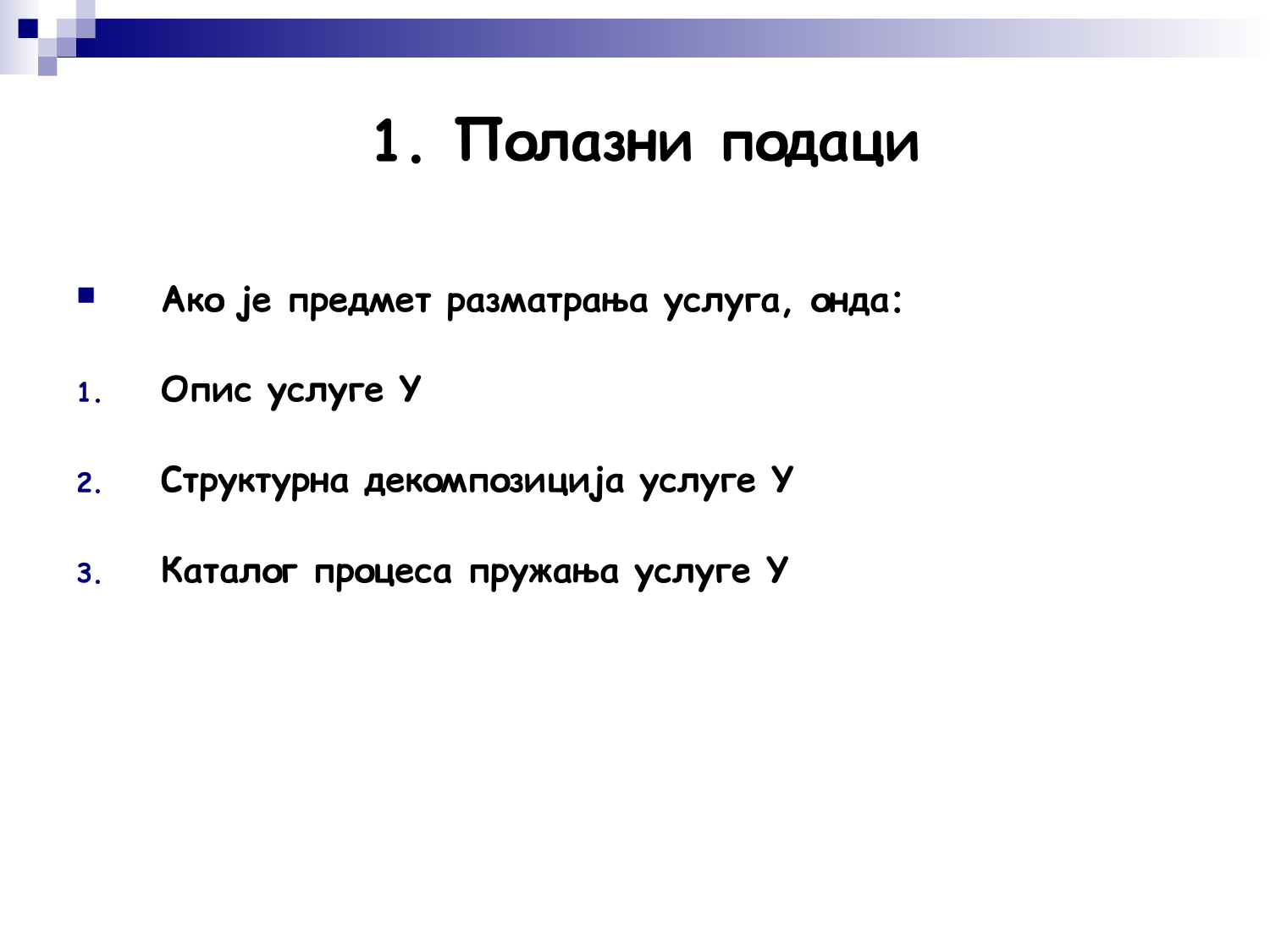

# 1. Полазни подаци
Ако је предмет разматрања услуга, онда:

Опис услуге Y

Структурна декомпозиција услуге Y

Каталог процеса пружања услуге Y